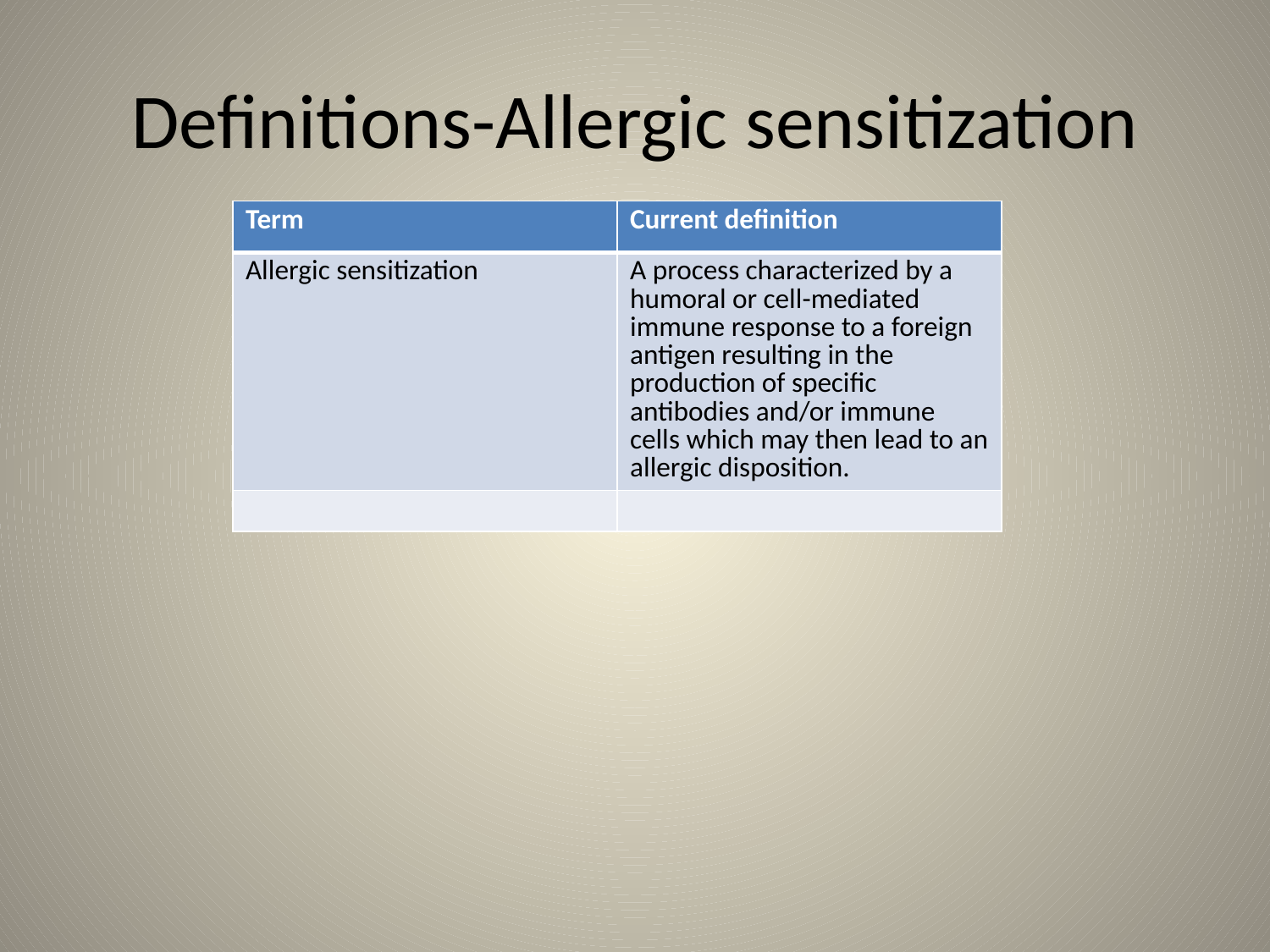

# Definitions-Allergic sensitization
| Term | Current definition |
| --- | --- |
| Allergic sensitization | A process characterized by a humoral or cell-mediated immune response to a foreign antigen resulting in the production of specific antibodies and/or immune cells which may then lead to an allergic disposition. |
|  |  |